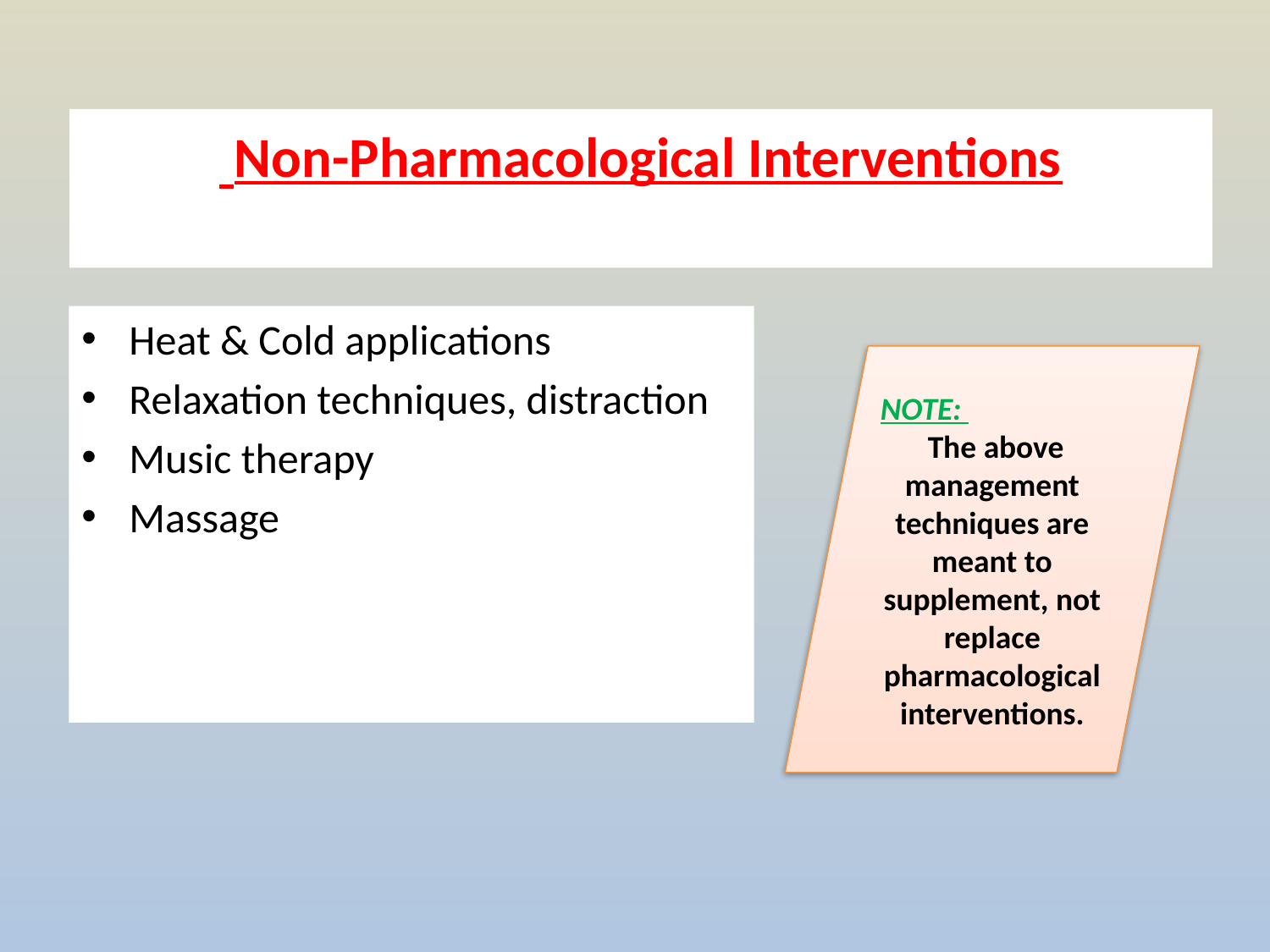

# Non-Pharmacological Interventions
Heat & Cold applications
Relaxation techniques, distraction
Music therapy
Massage

NOTE:
 The above management techniques are meant to supplement, not replace pharmacological interventions.